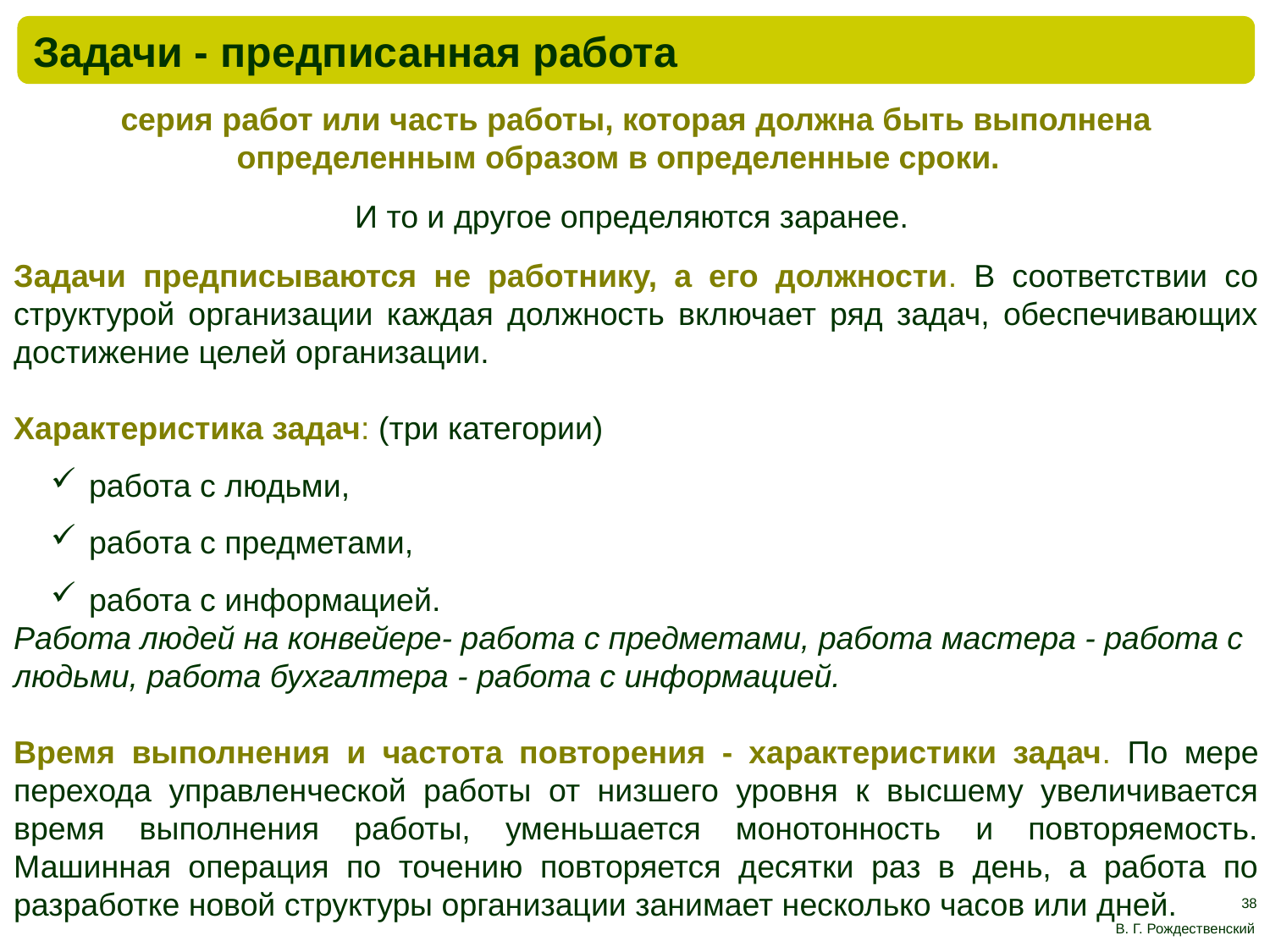

Задачи - предписанная работа
серия работ или часть работы, которая должна быть выполнена определенным образом в определенные сроки.

И то и другое определяются заранее.

Задачи предписываются не работнику, а его должности. В соответствии со структурой организации каждая должность включает ряд задач, обеспечивающих достижение целей организации.

Характеристика задач: (три категории)
работа с людьми,
работа с предметами,
работа с информацией.
Работа людей на конвейере- работа с предметами, работа мастера - работа с людьми, работа бухгалтера - работа с информацией.

Время выполнения и частота повторения - характеристики задач. По мере перехода управленческой работы от низшего уровня к высшему увеличивается время выполнения работы, уменьшается монотонность и повторяемость. Машинная операция по точению повторяется десятки раз в день, а работа по разработке новой структуры организации занимает несколько часов или дней.
38
В. Г. Рождественский